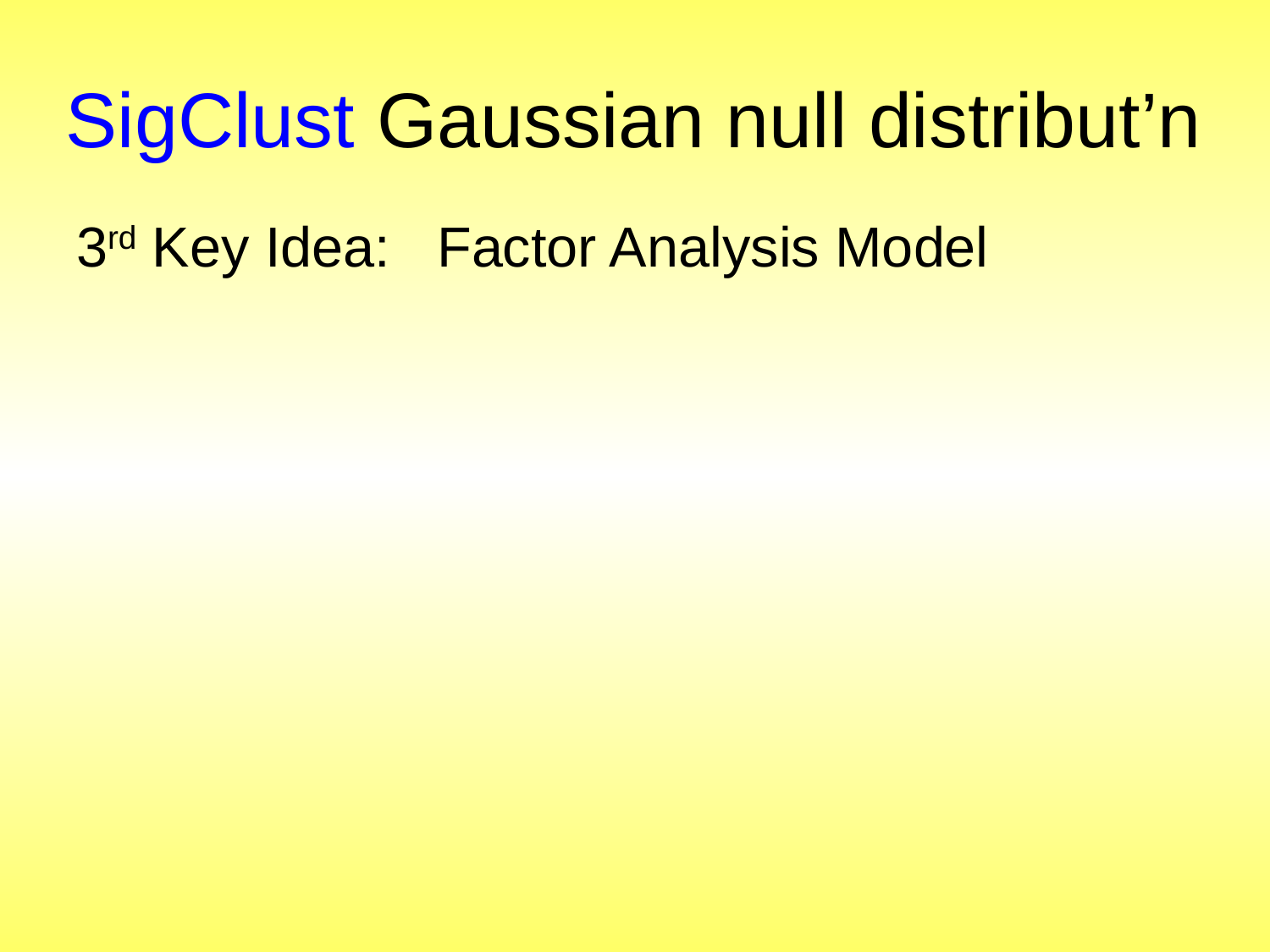

# SigClust Gaussian null distribut’n
3rd Key Idea:   Factor Analysis Model